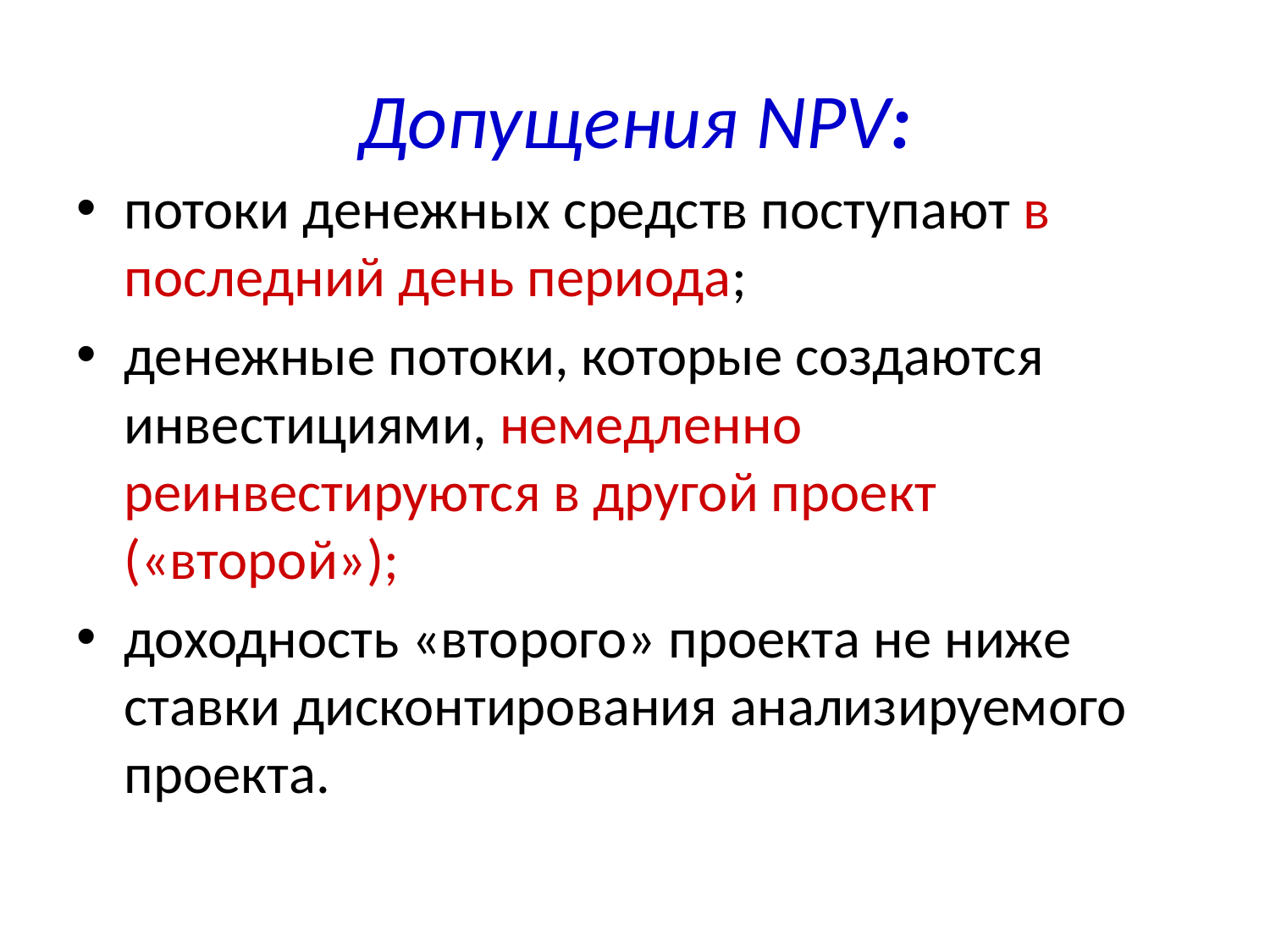

# Допущения NPV:
потоки денежных средств поступают в последний день периода;
денежные потоки, которые создаются инвестициями, немедленно реинвестируются в другой проект («второй»);
доходность «второго» проекта не ниже ставки дисконтирования анализируемого проекта.